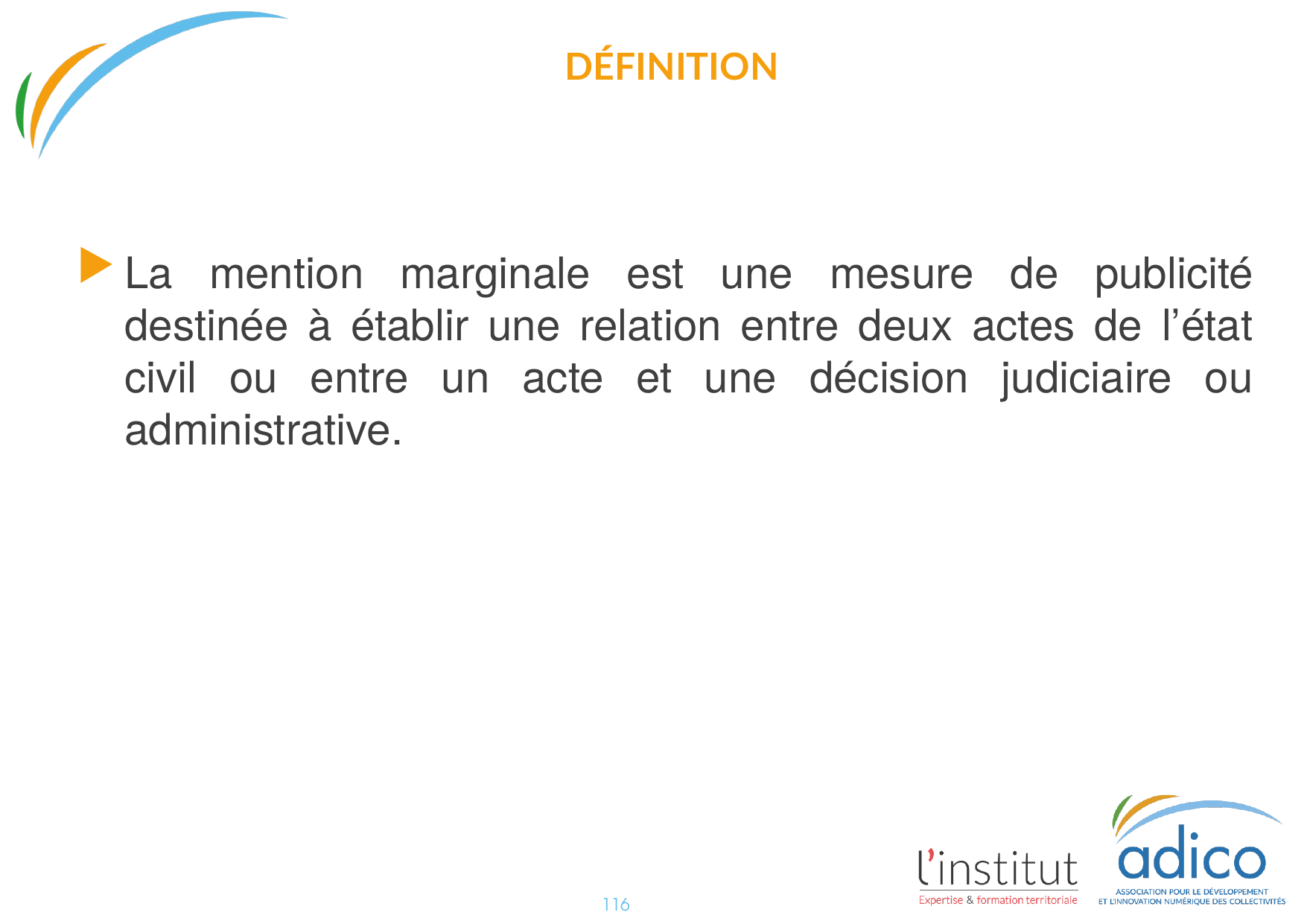

# définition

La mention marginale est une mesure de publicité destinée à établir une relation entre deux actes de l’état civil ou entre un acte et une décision judiciaire ou administrative.